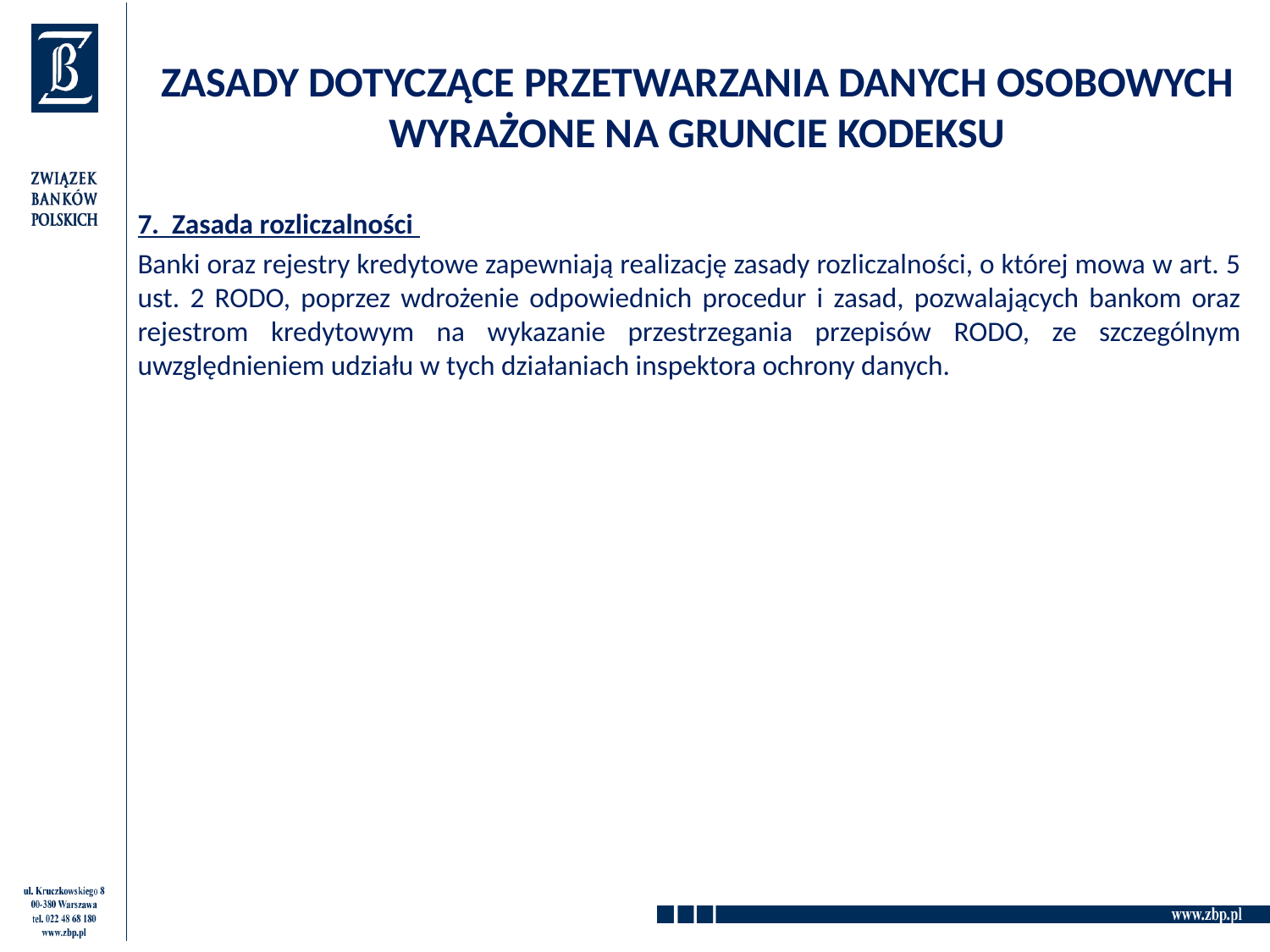

# ZASADY DOTYCZĄCE PRZETWARZANIA DANYCH OSOBOWYCH WYRAŻONE NA GRUNCIE KODEKSU

7.  Zasada rozliczalności
Banki oraz rejestry kredytowe zapewniają realizację zasady rozliczalności, o której mowa w art. 5 ust. 2 RODO, poprzez wdrożenie odpowiednich procedur i zasad, pozwalających bankom oraz rejestrom kredytowym na wykazanie przestrzegania przepisów RODO, ze szczególnym uwzględnieniem udziału w tych działaniach inspektora ochrony danych.